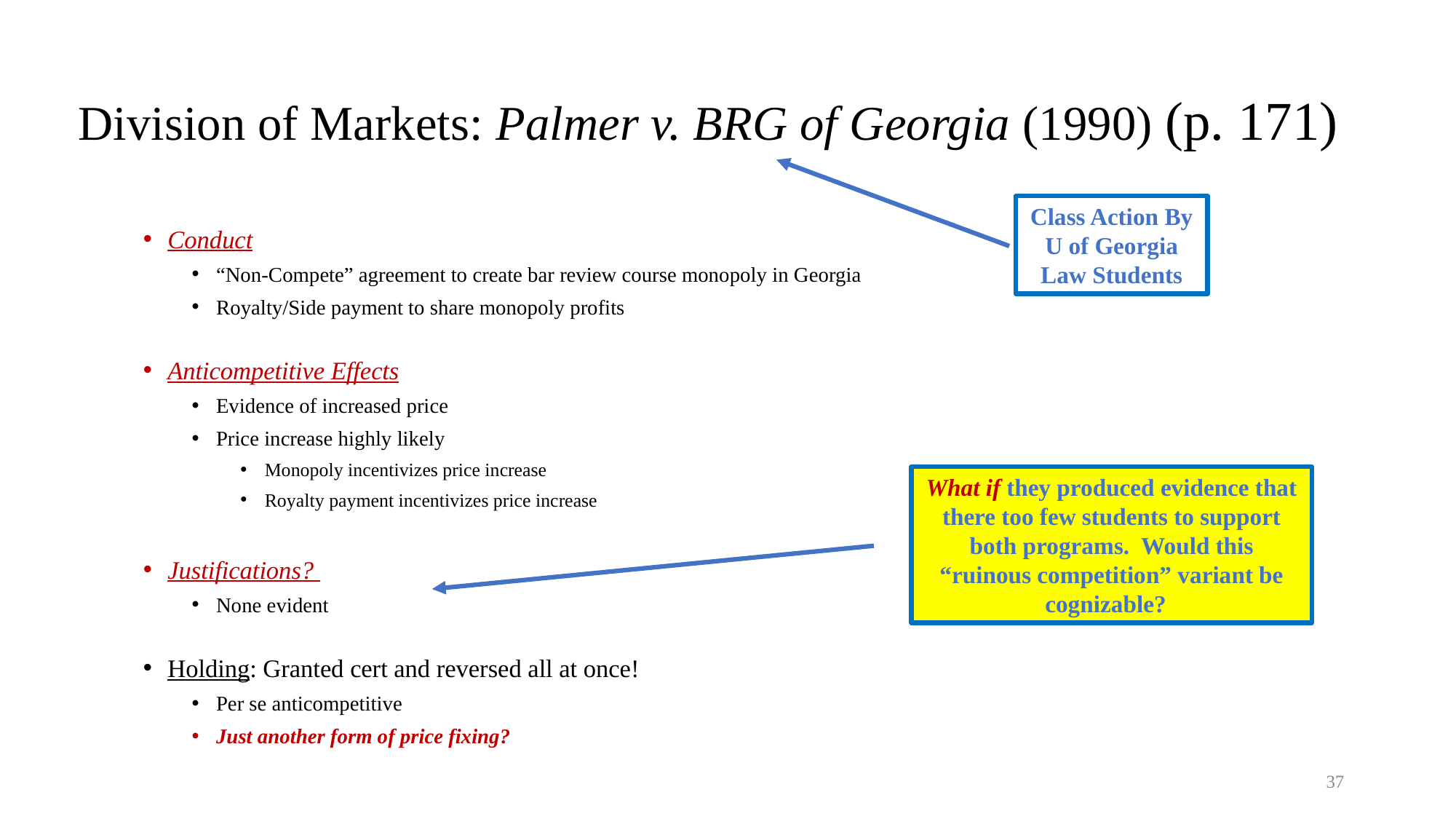

# Division of Markets: Palmer v. BRG of Georgia (1990) (p. 171)

Conduct
“Non-Compete” agreement to create bar review course monopoly in Georgia
Royalty/Side payment to share monopoly profits
Anticompetitive Effects
Evidence of increased price
Price increase highly likely
Monopoly incentivizes price increase
Royalty payment incentivizes price increase

Justifications?
None evident
Holding: Granted cert and reversed all at once!
Per se anticompetitive
Just another form of price fixing?
Class Action By U of Georgia Law Students
What if they produced evidence that there too few students to support both programs.  Would this “ruinous competition” variant be cognizable?
37